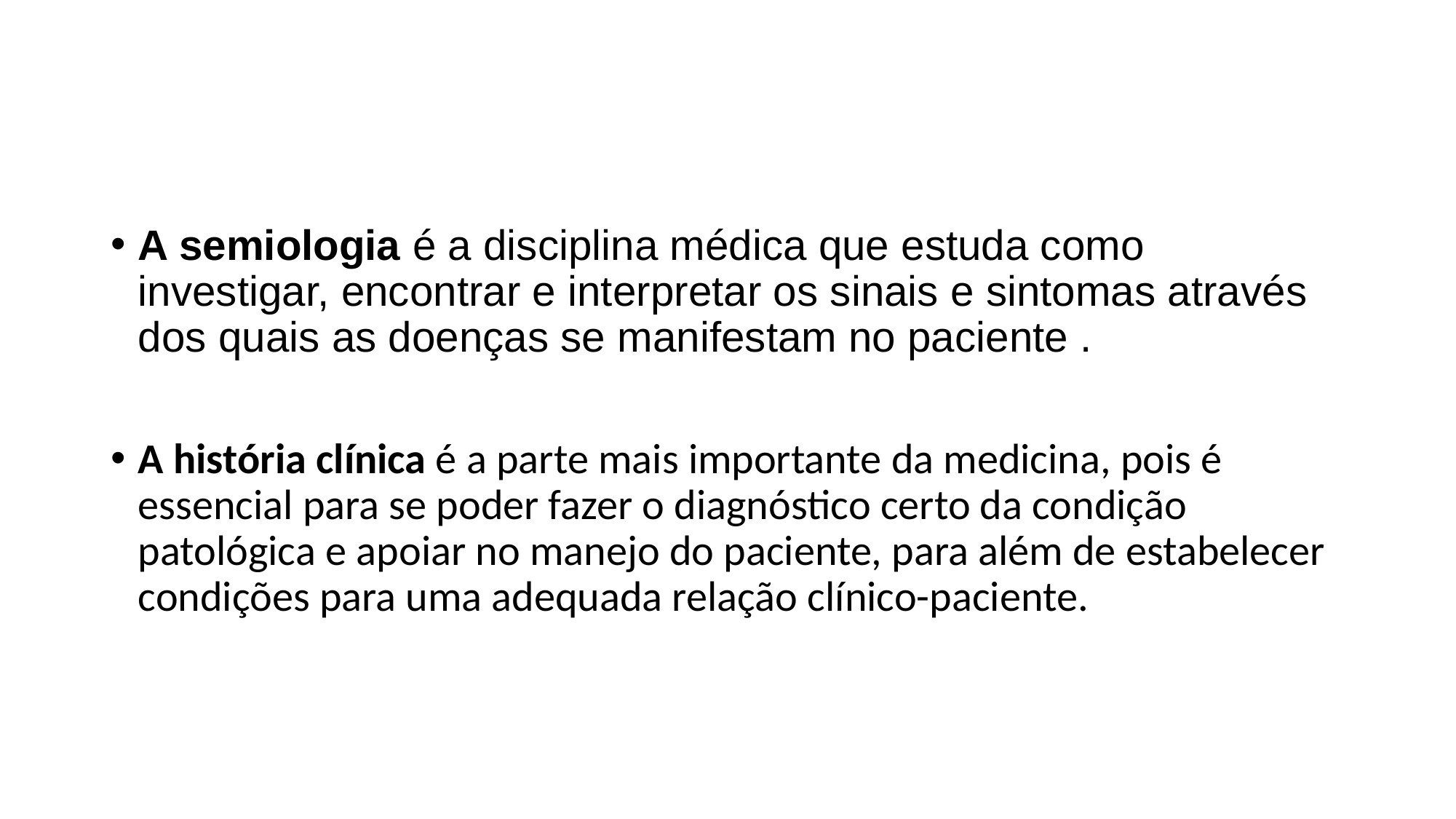

#
A semiologia é a disciplina médica que estuda como investigar, encontrar e interpretar os sinais e sintomas através dos quais as doenças se manifestam no paciente .

A história clínica é a parte mais importante da medicina, pois é essencial para se poder fazer o diagnóstico certo da condição patológica e apoiar no manejo do paciente, para além de estabelecer condições para uma adequada relação clínico-paciente.